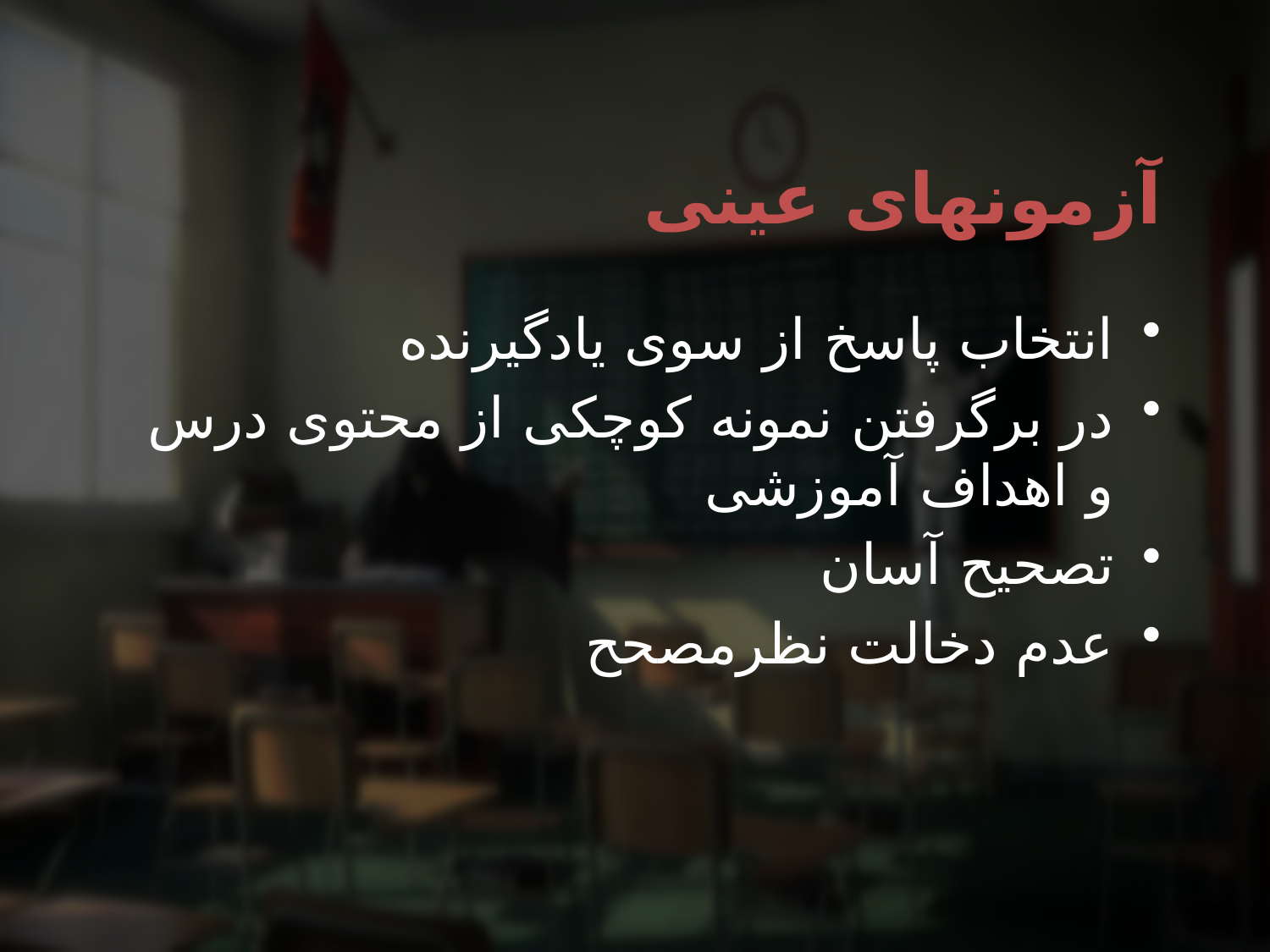

# آزمونهای عینی
انتخاب پاسخ از سوی یادگیرنده
در برگرفتن نمونه کوچکی از محتوی درس و اهداف آموزشی
تصحیح آسان
عدم دخالت نظرمصحح